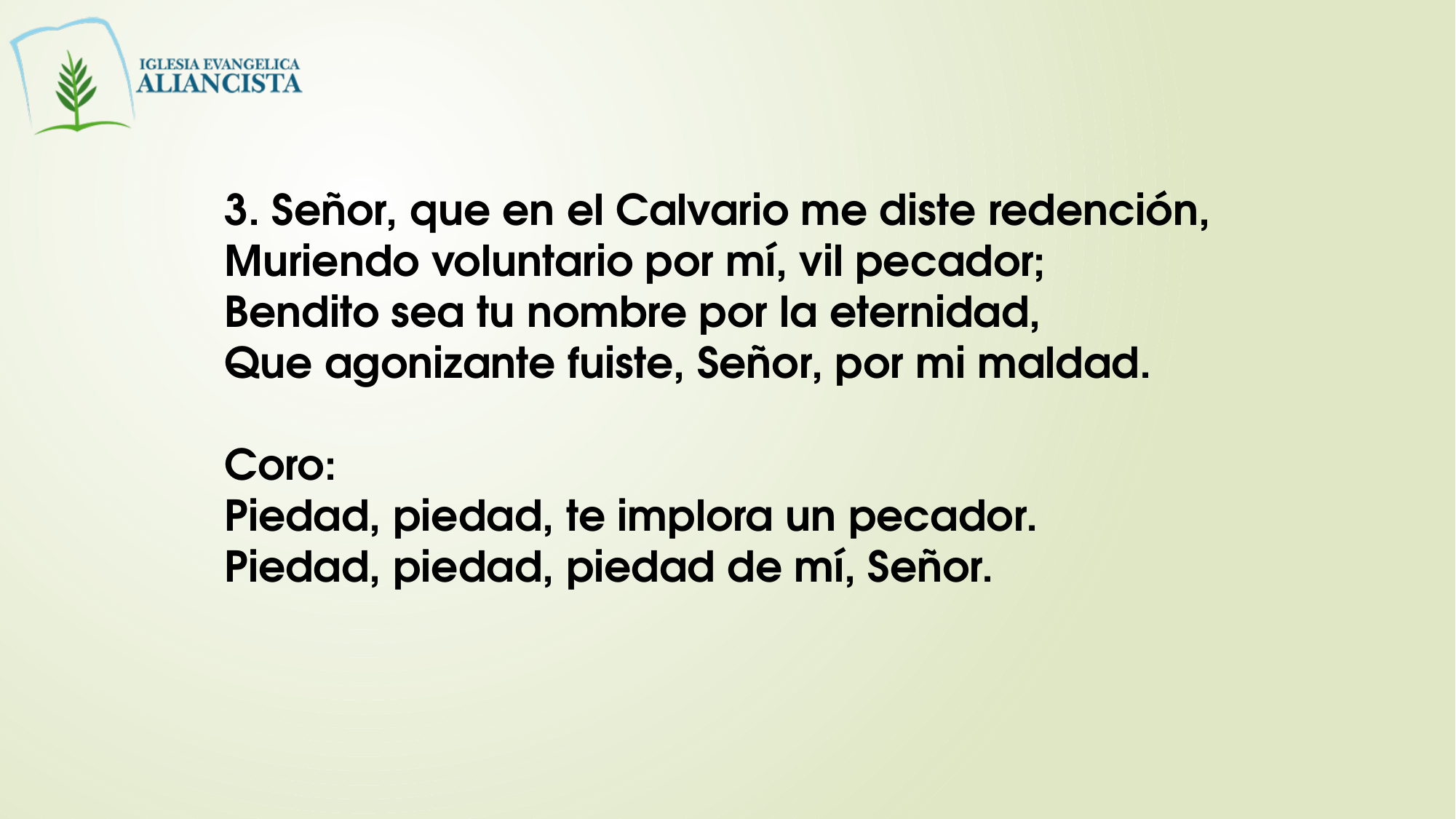

3. Señor, que en el Calvario me diste redención,
Muriendo voluntario por mí, vil pecador;
Bendito sea tu nombre por la eternidad,
Que agonizante fuiste, Señor, por mi maldad.

Coro:
Piedad, piedad, te implora un pecador.
Piedad, piedad, piedad de mí, Señor.